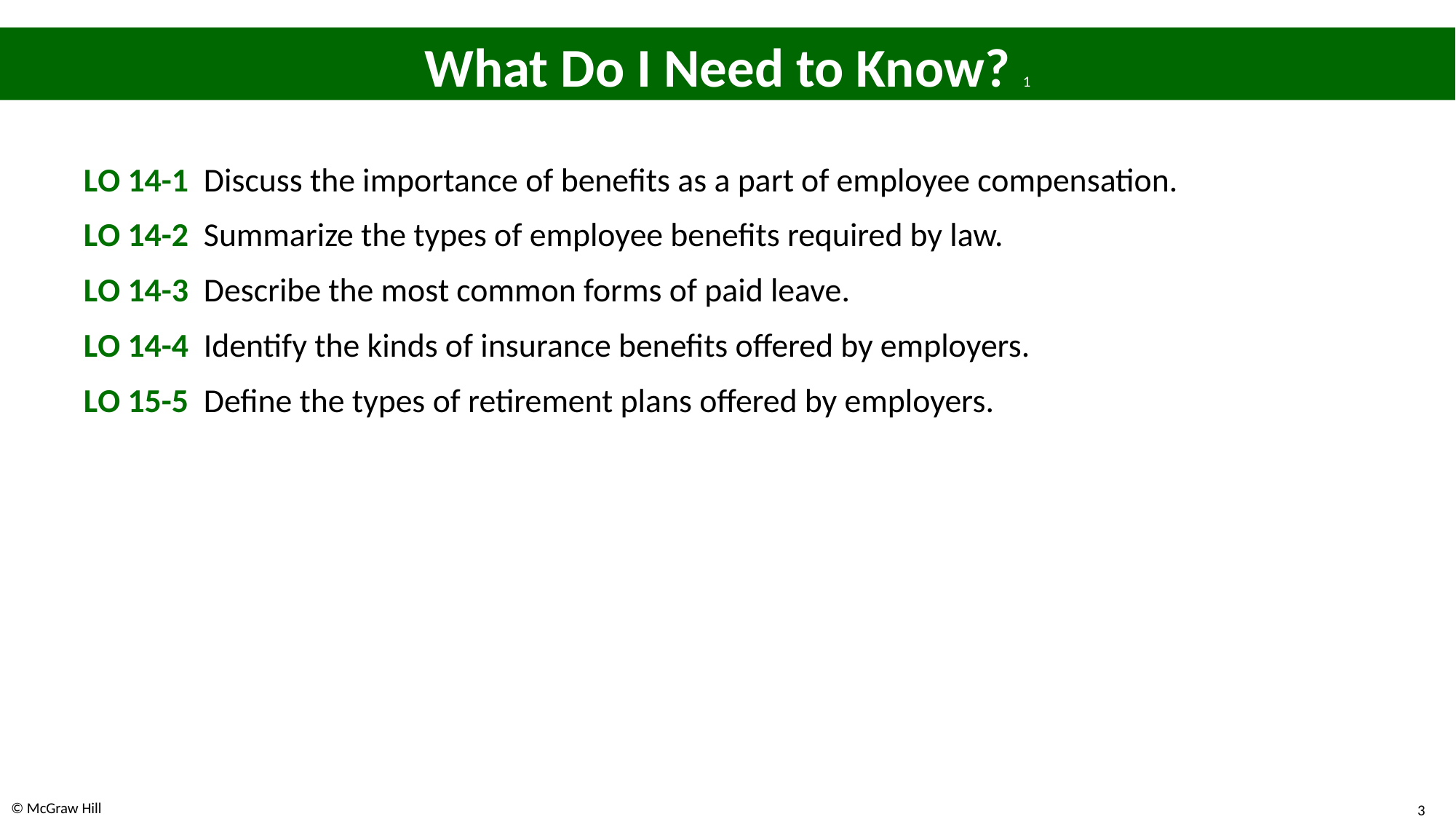

# What Do I Need to Know? 1
L O 14-1  Discuss the importance of benefits as a part of employee compensation.
L O 14-2  Summarize the types of employee benefits required by law.
L O 14-3  Describe the most common forms of paid leave.
L O 14-4  Identify the kinds of insurance benefits offered by employers.
L O 15-5  Define the types of retirement plans offered by employers.